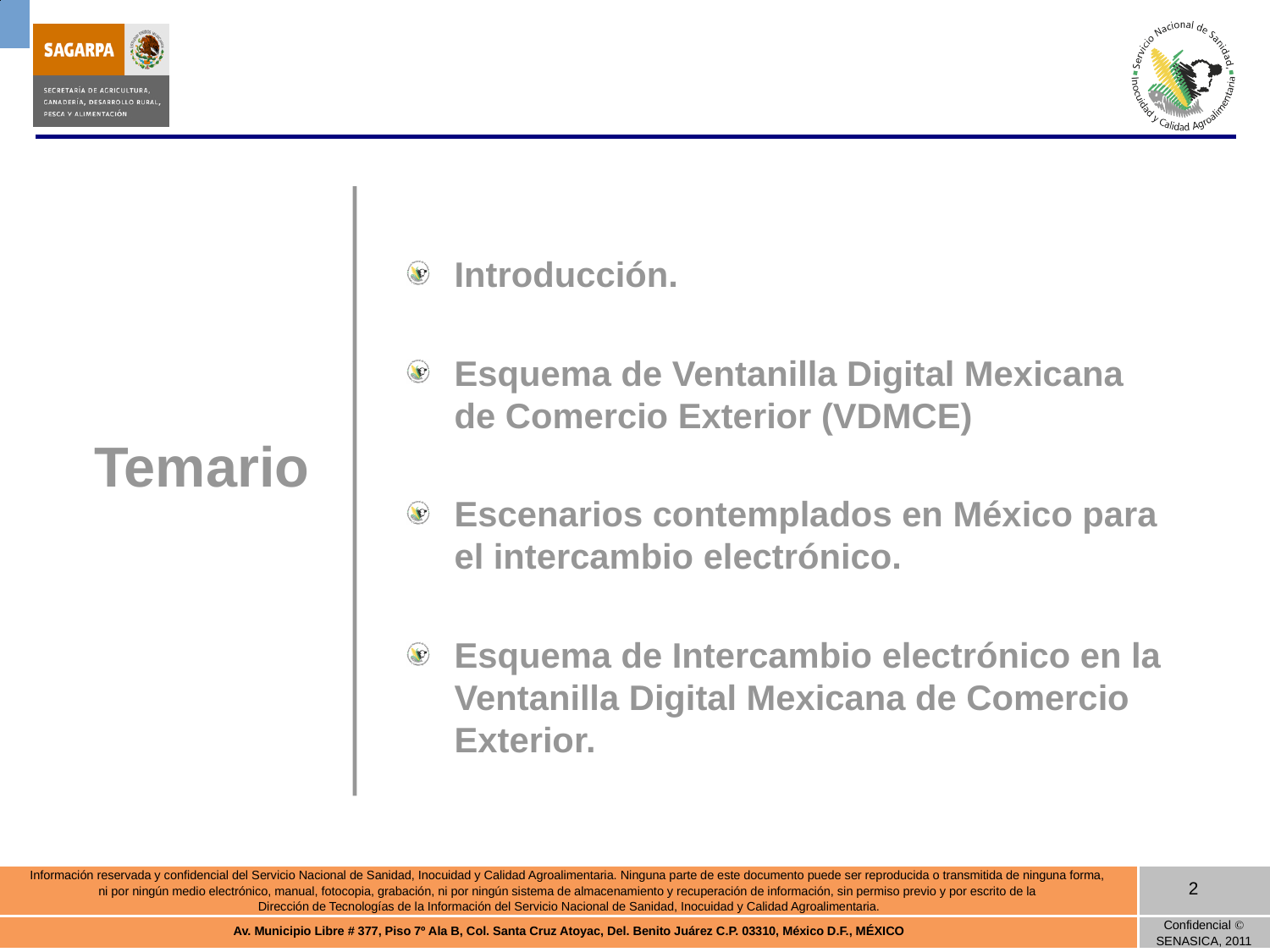

Introducción.

Esquema de Ventanilla Digital Mexicana de Comercio Exterior (VDMCE)

Escenarios contemplados en México para el intercambio electrónico.

Esquema de Intercambio electrónico en la Ventanilla Digital Mexicana de Comercio Exterior.

2